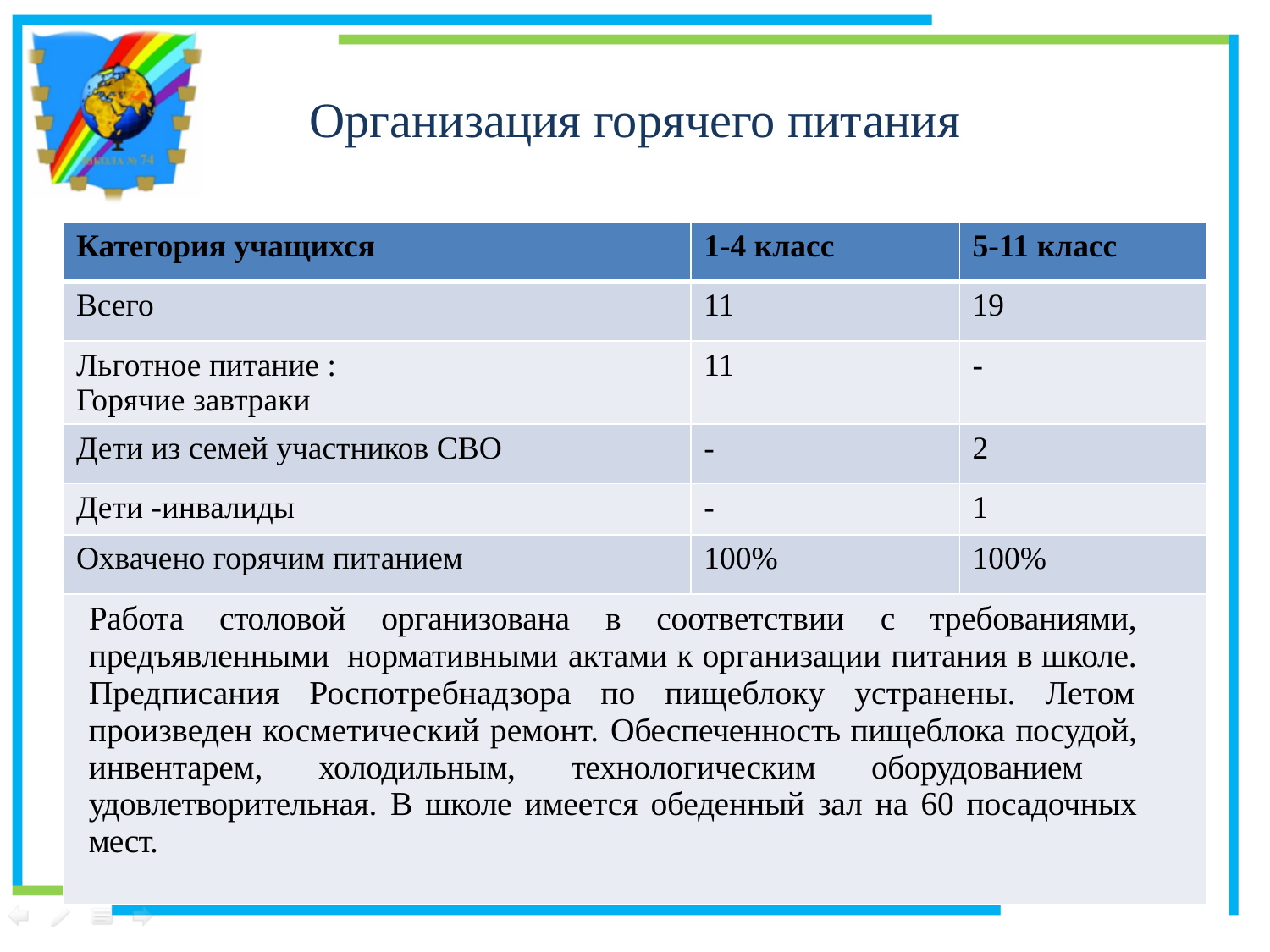

# Организация горячего питания
| Категория учащихся | 1-4 класс | 5-11 класс |
| --- | --- | --- |
| Всего | 11 | 19 |
| Льготное питание : Горячие завтраки | 11 | - |
| Дети из семей участников СВО | - | 2 |
| Дети -инвалиды | - | 1 |
| Охвачено горячим питанием | 100% | 100% |
| Работа столовой организована в соответствии с требованиями, предъявленными нормативными актами к организации питания в школе. Предписания Роспотребнадзора по пищеблоку устранены. Летом произведен косметический ремонт. Обеспеченность пищеблока посудой, инвентарем, холодильным, технологическим оборудованием удовлетворительная. В школе имеется обеденный зал на 60 посадочных мест. |  |  |